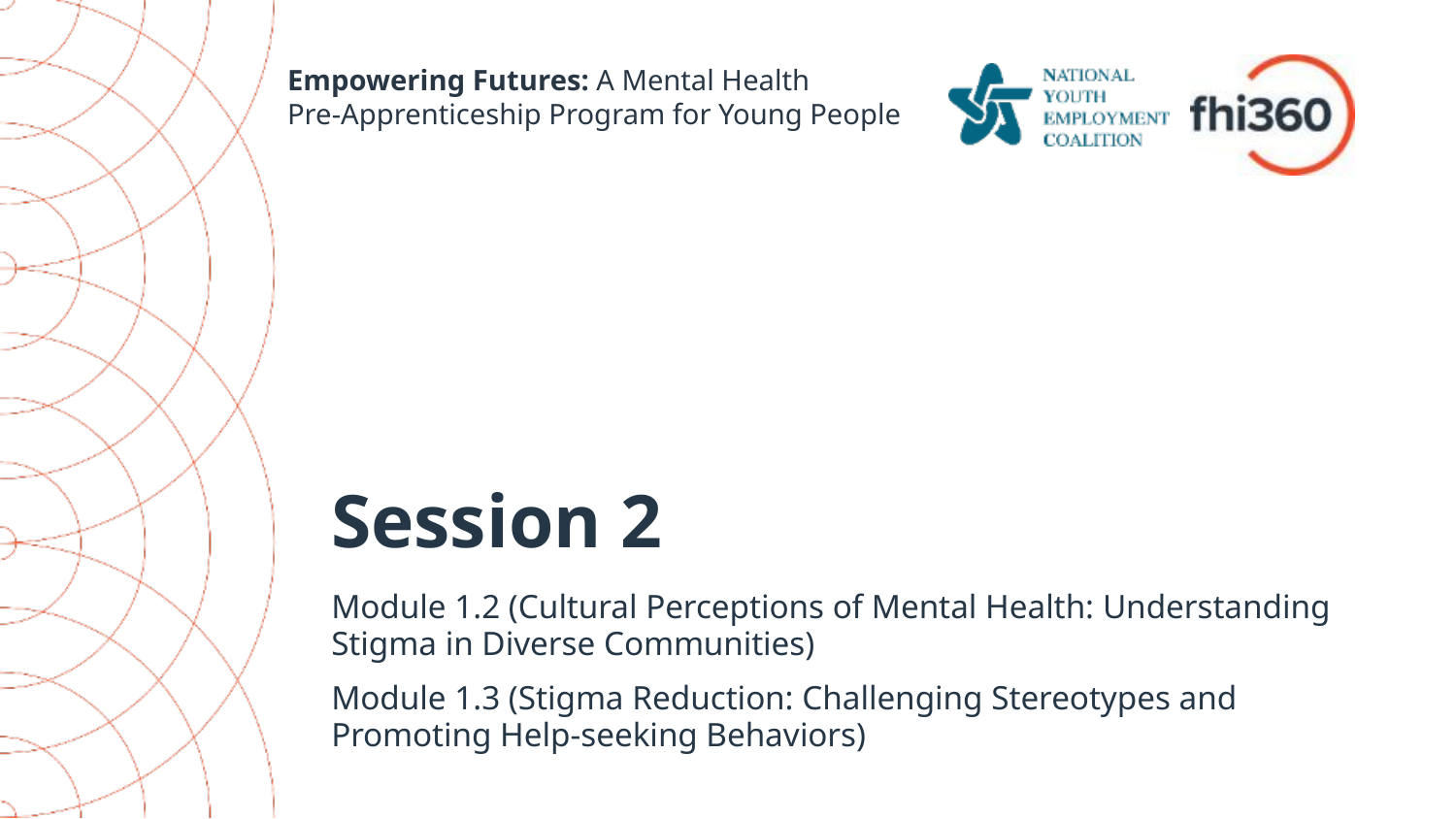

Empowering Futures: A Mental Health
Pre-Apprenticeship Program for Young People
# Session 2
Module 1.2 (Cultural Perceptions of Mental Health: Understanding Stigma in Diverse Communities)
Module 1.3 (Stigma Reduction: Challenging Stereotypes and Promoting Help-seeking Behaviors)